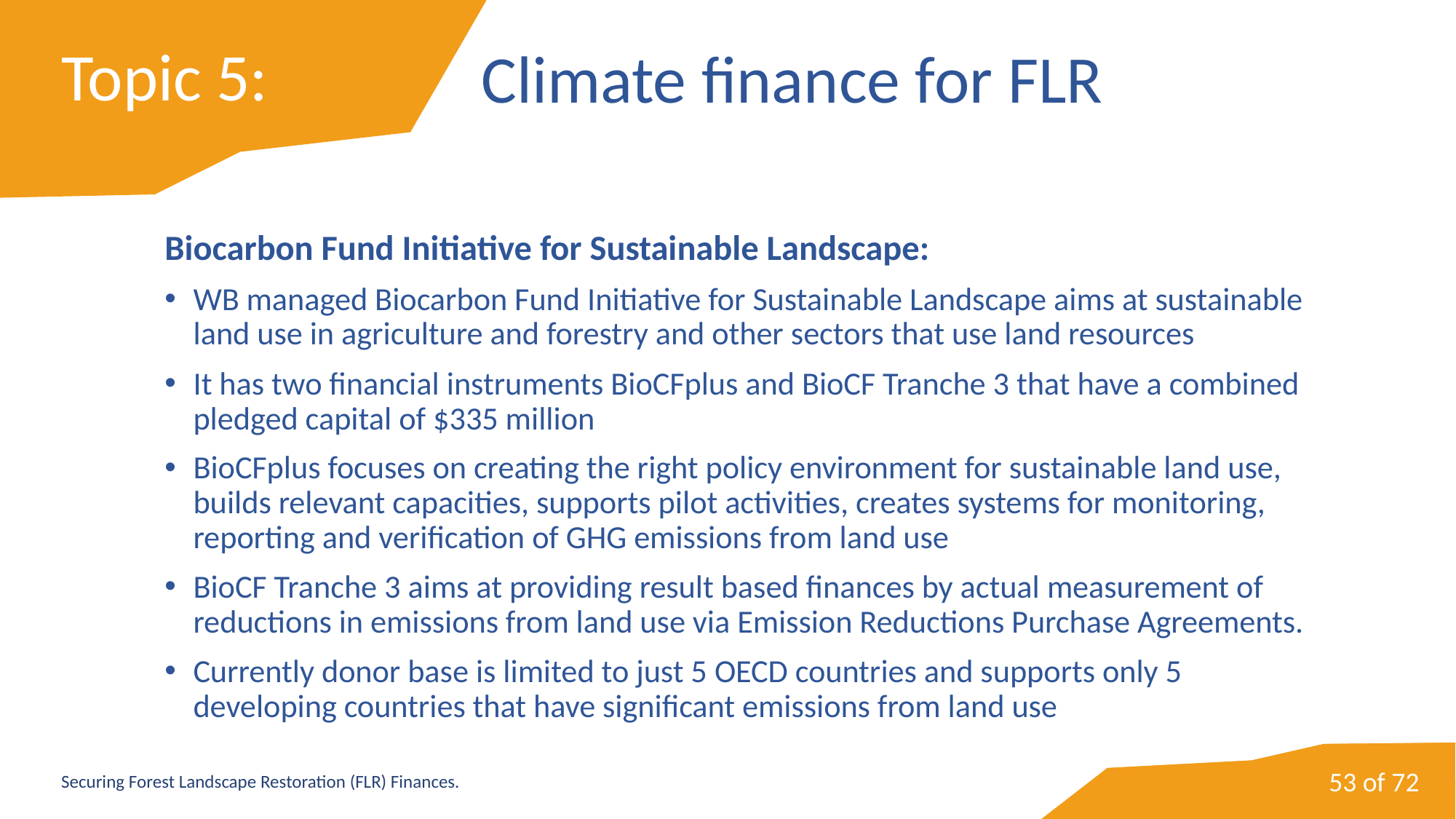

# Topic 5:
Climate finance for FLR
Biocarbon Fund Initiative for Sustainable Landscape:
WB managed Biocarbon Fund Initiative for Sustainable Landscape aims at sustainable land use in agriculture and forestry and other sectors that use land resources
It has two financial instruments BioCFplus and BioCF Tranche 3 that have a combined pledged capital of $335 million
BioCFplus focuses on creating the right policy environment for sustainable land use, builds relevant capacities, supports pilot activities, creates systems for monitoring, reporting and verification of GHG emissions from land use
BioCF Tranche 3 aims at providing result based finances by actual measurement of reductions in emissions from land use via Emission Reductions Purchase Agreements.
Currently donor base is limited to just 5 OECD countries and supports only 5 developing countries that have significant emissions from land use

53 of 72

Securing Forest Landscape Restoration (FLR) Finances.